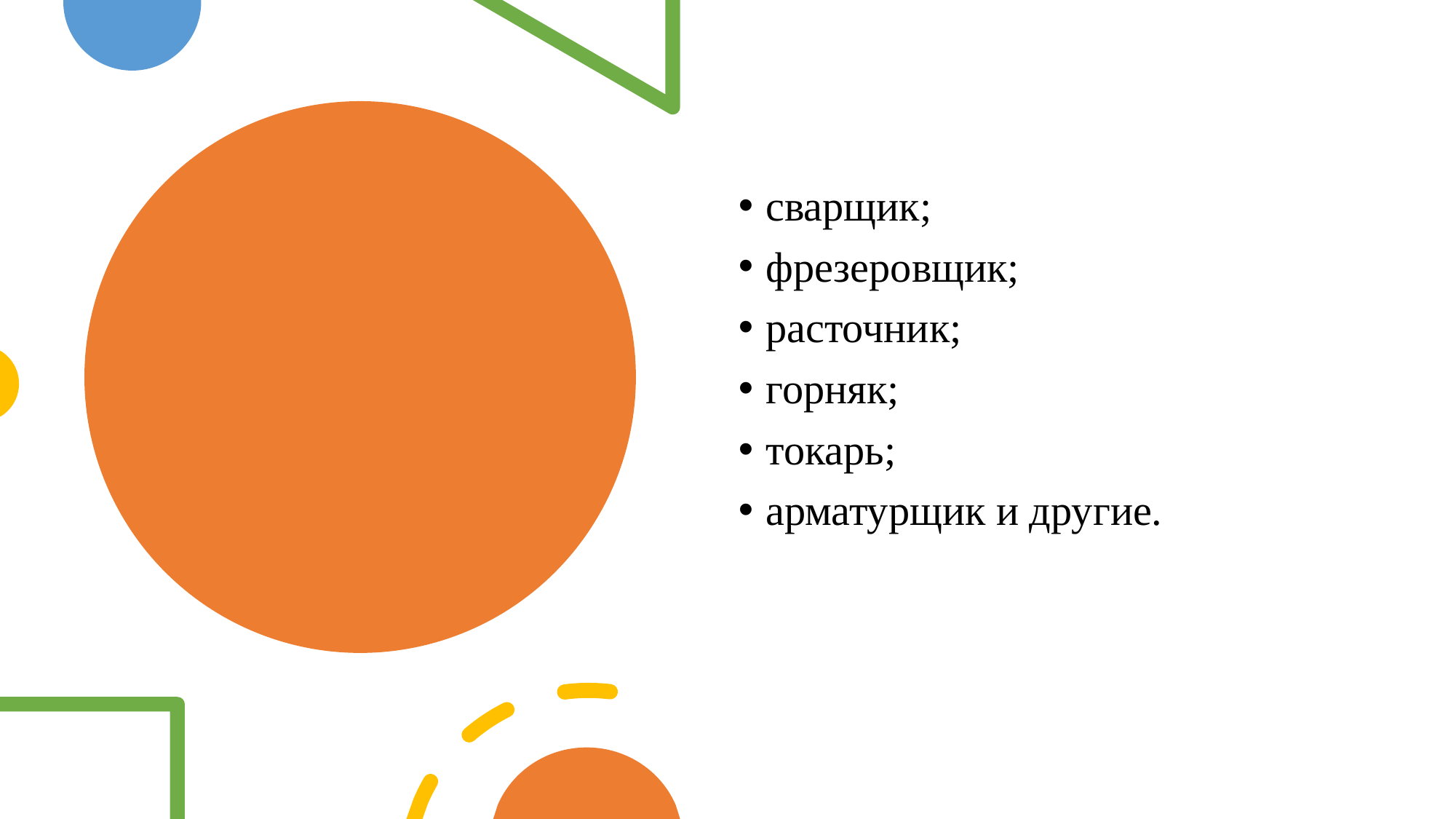

сварщик;
фрезеровщик;
расточник;
горняк;
токарь;
арматурщик и другие.